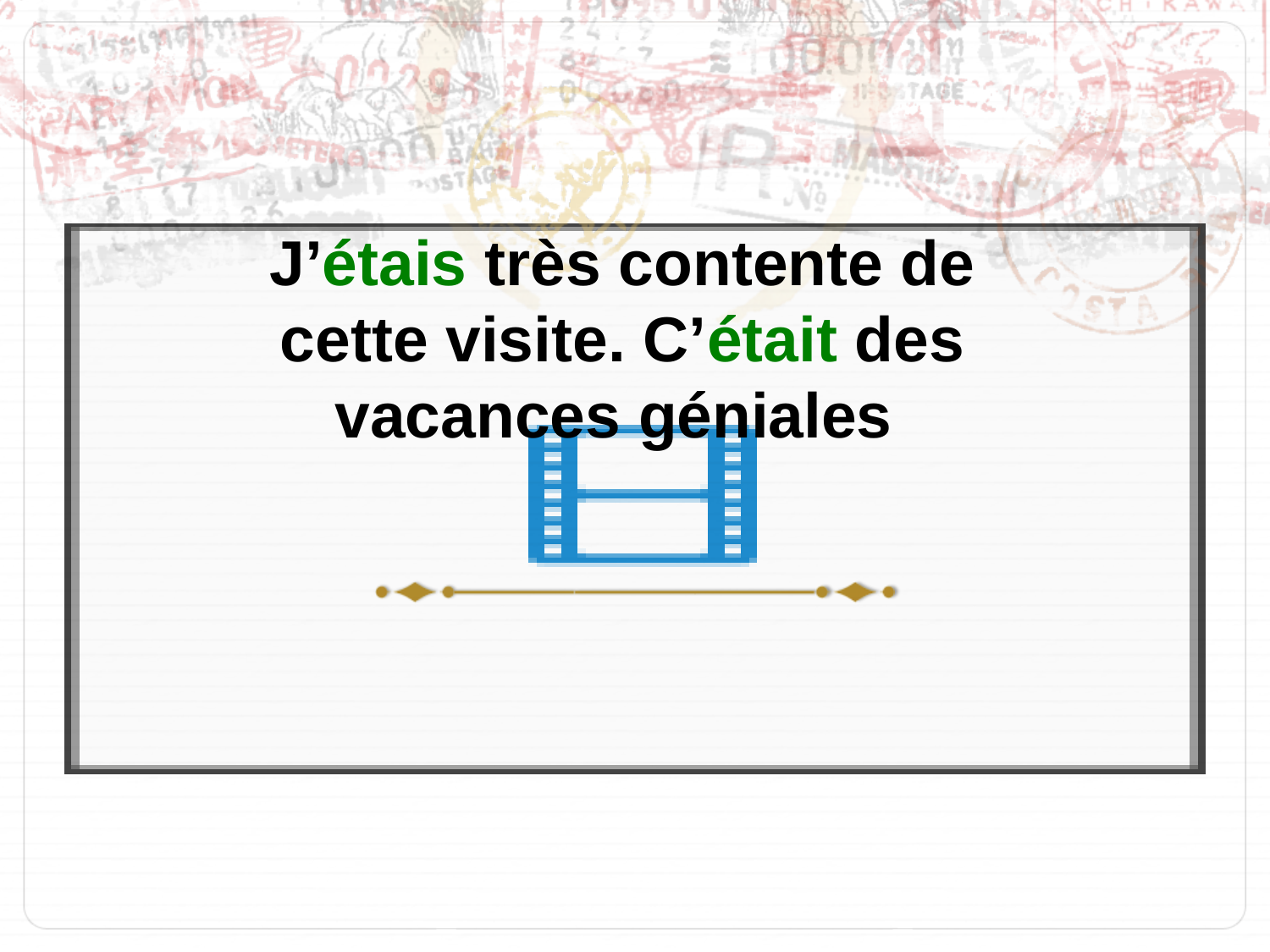

J’étais très contente de cette visite. C’était des vacances géniales